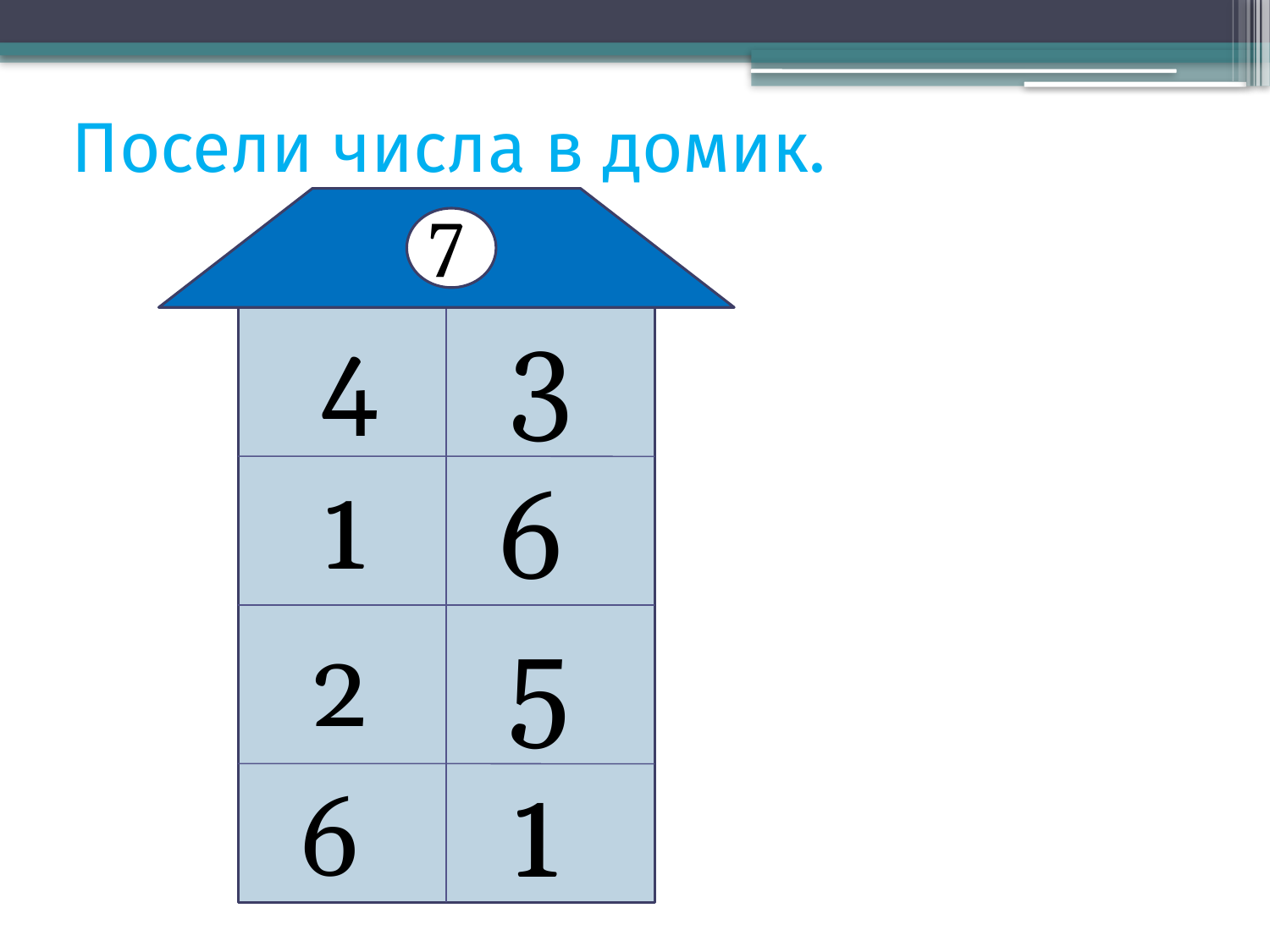

# Посели числа в домик.

7

3

4
1
6
5
2
1
6